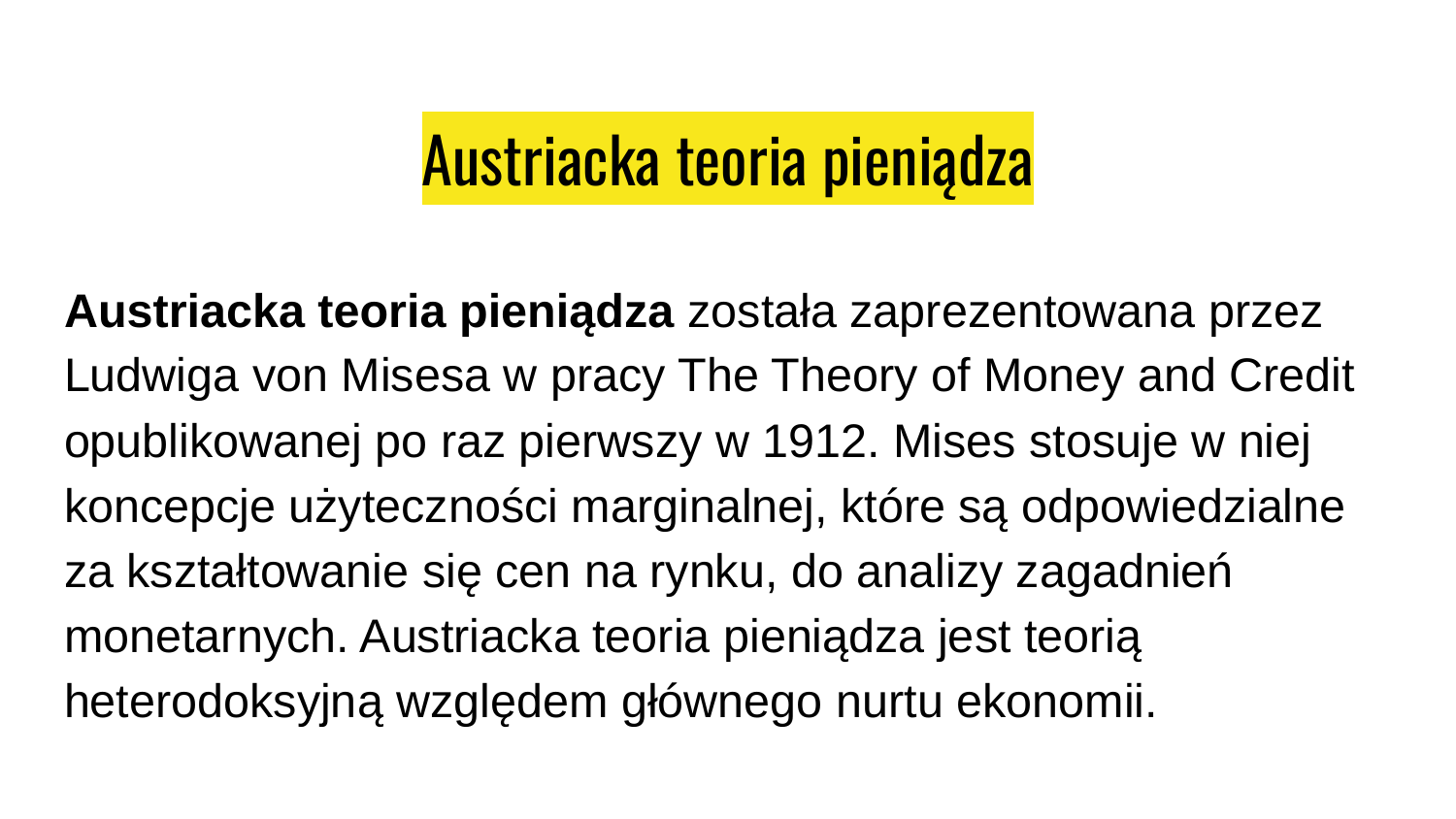

# Austriacka teoria pieniądza

Austriacka teoria pieniądza została zaprezentowana przez Ludwiga von Misesa w pracy The Theory of Money and Credit opublikowanej po raz pierwszy w 1912. Mises stosuje w niej koncepcje użyteczności marginalnej, które są odpowiedzialne za kształtowanie się cen na rynku, do analizy zagadnień monetarnych. Austriacka teoria pieniądza jest teorią heterodoksyjną względem głównego nurtu ekonomii.